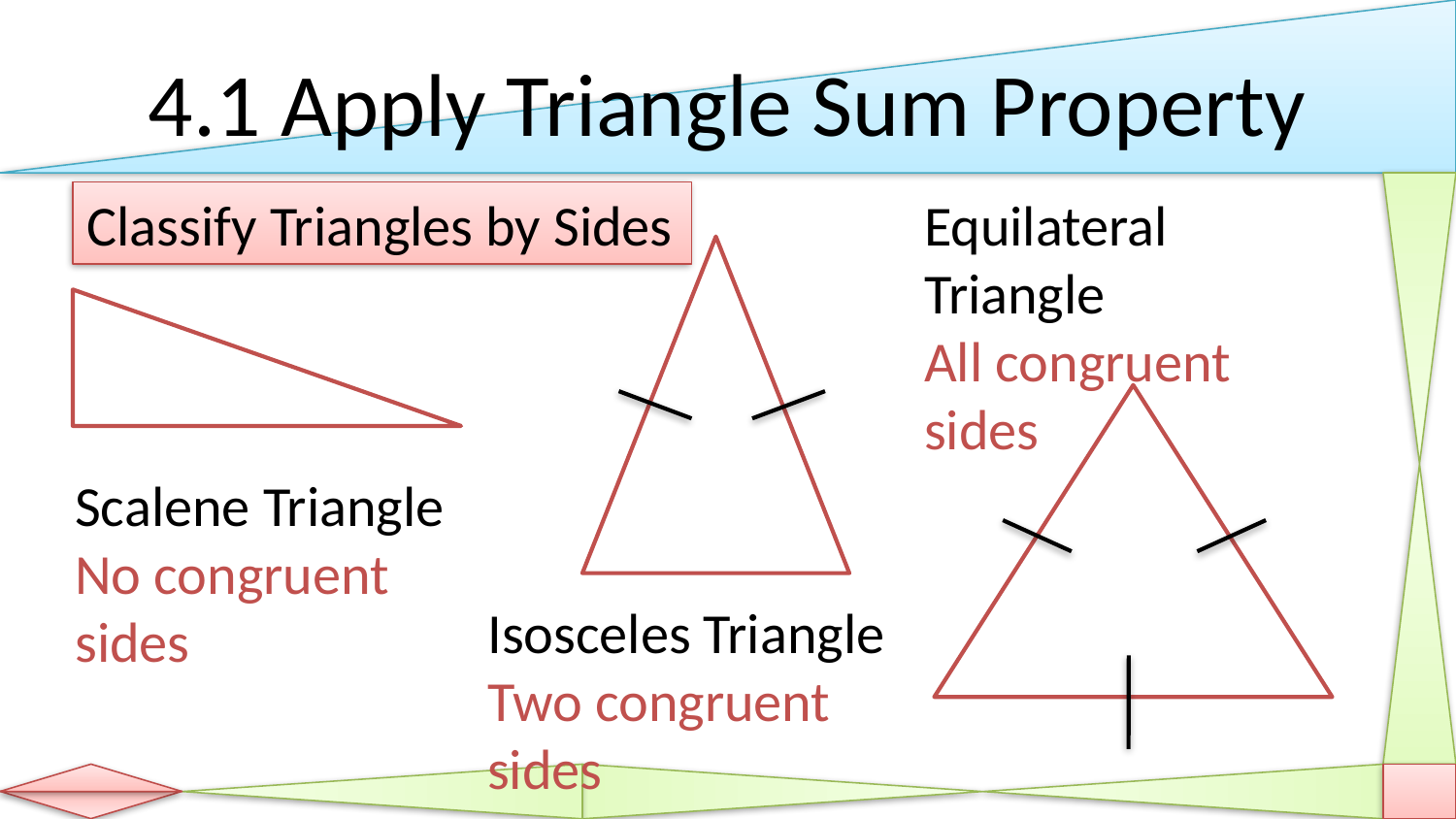

# 4.1 Apply Triangle Sum Property
Classify Triangles by Sides
Equilateral Triangle
All congruent sides

Scalene Triangle
No congruent sides
Isosceles Triangle
Two congruent sides